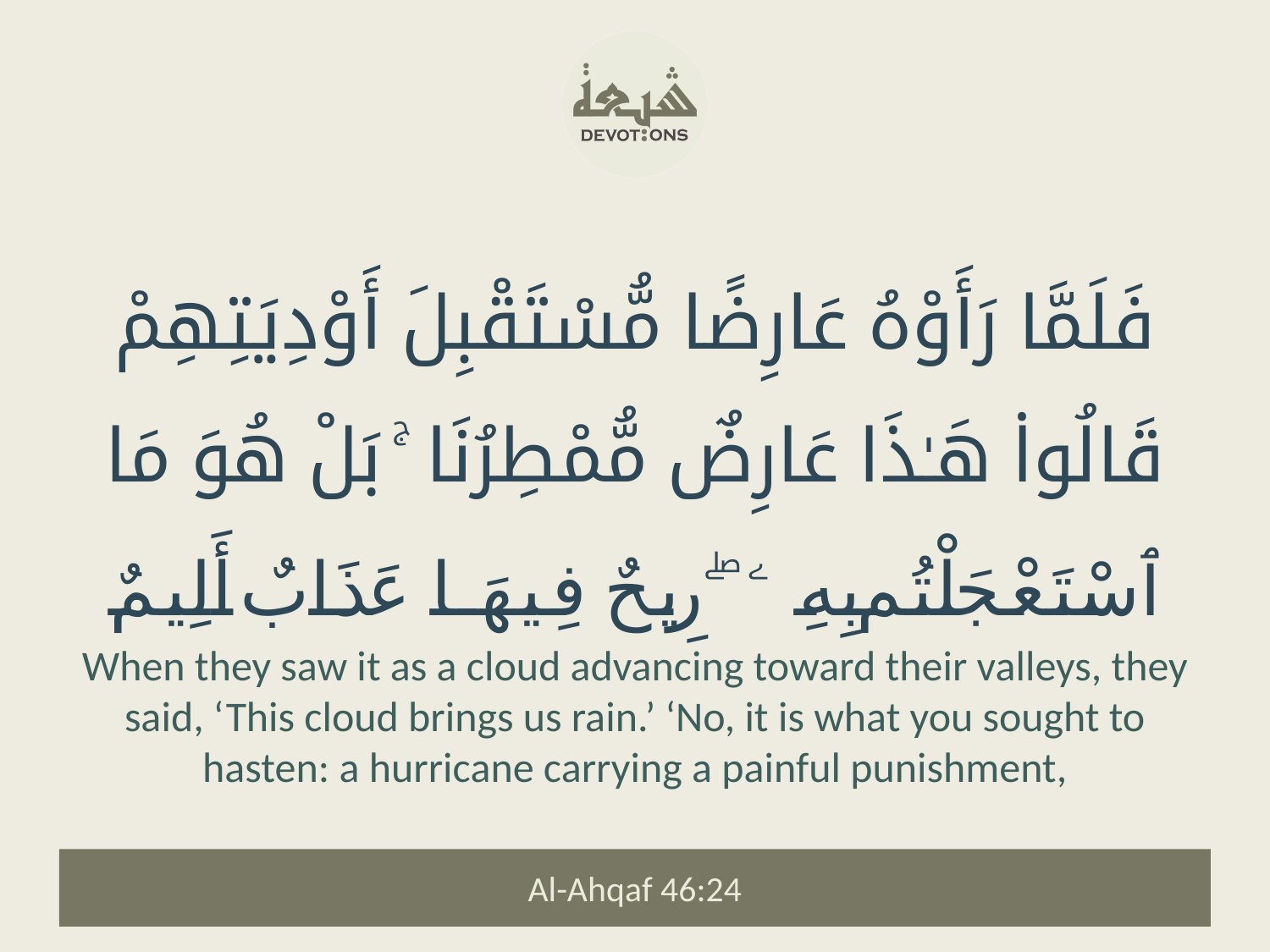

فَلَمَّا رَأَوْهُ عَارِضًا مُّسْتَقْبِلَ أَوْدِيَتِهِمْ قَالُوا۟ هَـٰذَا عَارِضٌ مُّمْطِرُنَا ۚ بَلْ هُوَ مَا ٱسْتَعْجَلْتُم بِهِۦ ۖ رِيحٌ فِيهَا عَذَابٌ أَلِيمٌ
When they saw it as a cloud advancing toward their valleys, they said, ‘This cloud brings us rain.’ ‘No, it is what you sought to hasten: a hurricane carrying a painful punishment,
Al-Ahqaf 46:24